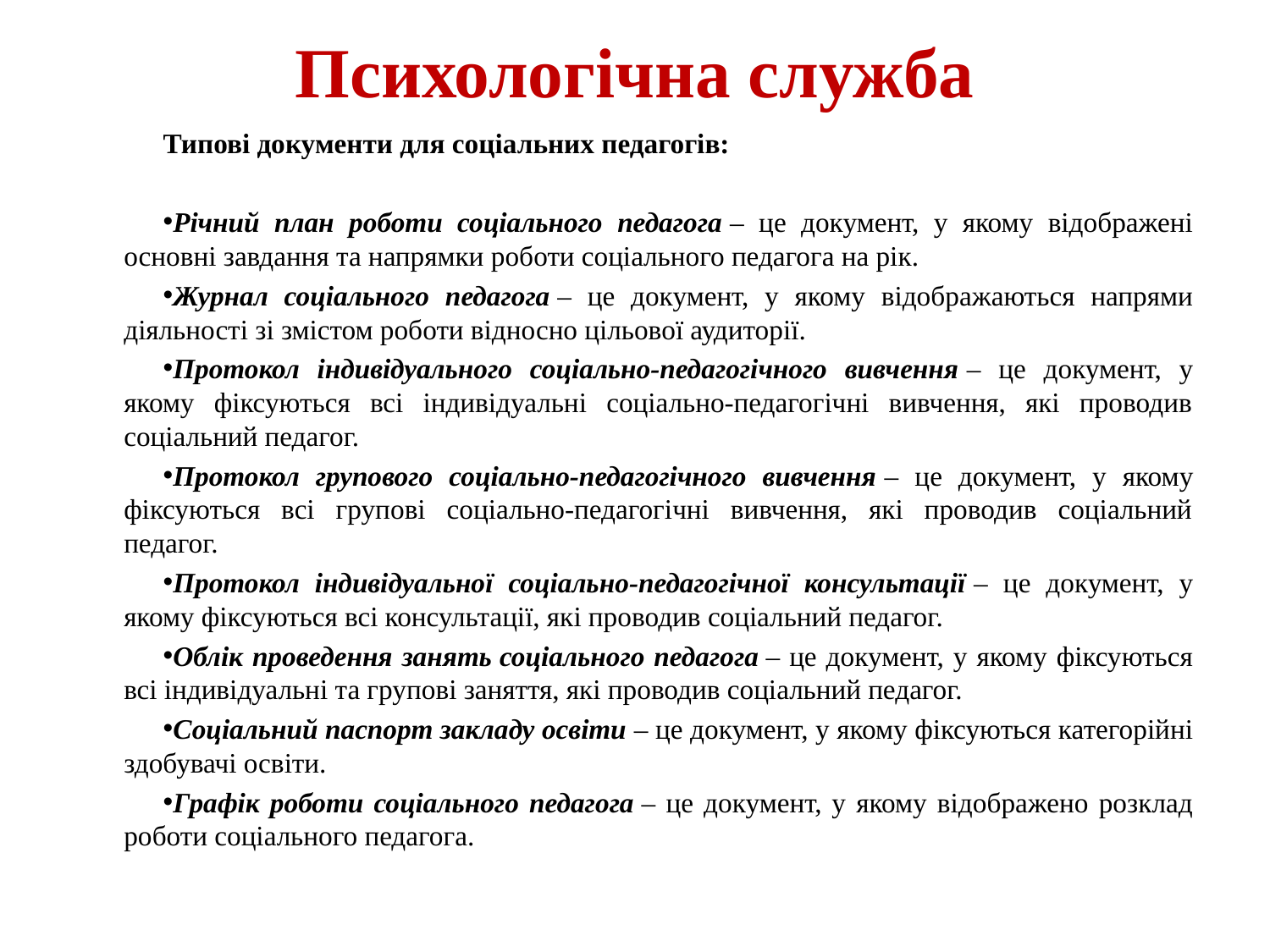

# Психологічна служба
Типові документи для соціальних педагогів:

Річний план роботи соціального педагога – це документ, у якому відображені основні завдання та напрямки роботи соціального педагога на рік.
Журнал соціального педагога – це документ, у якому відображаються напрями діяльності зі змістом роботи відносно цільової аудиторії.
Протокол індивідуального соціально-педагогічного вивчення – це документ, у якому фіксуються всі індивідуальні соціально-педагогічні вивчення, які проводив соціальний педагог.
Протокол групового соціально-педагогічного вивчення – це документ, у якому фіксуються всі групові соціально-педагогічні вивчення, які проводив соціальний педагог.
Протокол індивідуальної соціально-педагогічної консультації – це документ, у якому фіксуються всі консультації, які проводив соціальний педагог.
Облік проведення занять соціального педагога – це документ, у якому фіксуються всі індивідуальні та групові заняття, які проводив соціальний педагог.
Соціальний паспорт закладу освіти – це документ, у якому фіксуються категорійні здобувачі освіти.
Графік роботи соціального педагога – це документ, у якому відображено розклад роботи соціального педагога.